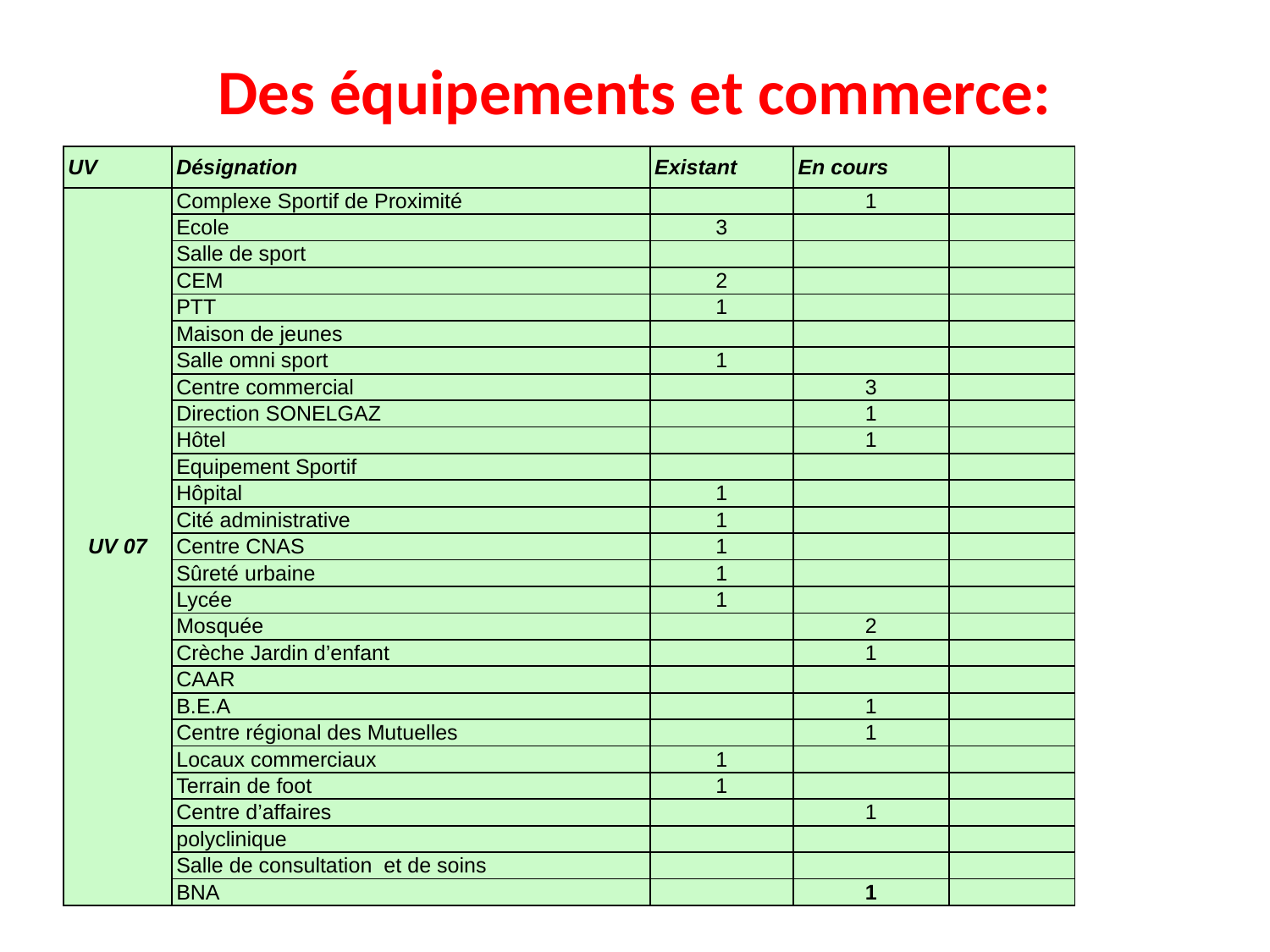

# Des équipements et commerce:
| UV | Désignation | Existant | En cours |  |
| --- | --- | --- | --- | --- |
| UV 07 | Complexe Sportif de Proximité |  | 1 |  |
|  | Ecole | 3 |  |  |
|  | Salle de sport |  |  |  |
|  | CEM | 2 |  |  |
|  | PTT | 1 |  |  |
|  | Maison de jeunes |  |  |  |
|  | Salle omni sport | 1 |  |  |
|  | Centre commercial |  | 3 |  |
|  | Direction SONELGAZ |  | 1 |  |
|  | Hôtel |  | 1 |  |
|  | Equipement Sportif |  |  |  |
|  | Hôpital | 1 |  |  |
|  | Cité administrative | 1 |  |  |
|  | Centre CNAS | 1 |  |  |
|  | Sûreté urbaine | 1 |  |  |
|  | Lycée | 1 |  |  |
|  | Mosquée |  | 2 |  |
|  | Crèche Jardin d’enfant |  | 1 |  |
|  | CAAR |  |  |  |
|  | B.E.A |  | 1 |  |
|  | Centre régional des Mutuelles |  | 1 |  |
|  | Locaux commerciaux | 1 |  |  |
|  | Terrain de foot | 1 |  |  |
|  | Centre d’affaires |  | 1 |  |
|  | polyclinique |  |  |  |
|  | Salle de consultation et de soins |  |  |  |
|  | BNA |  | 1 |  |